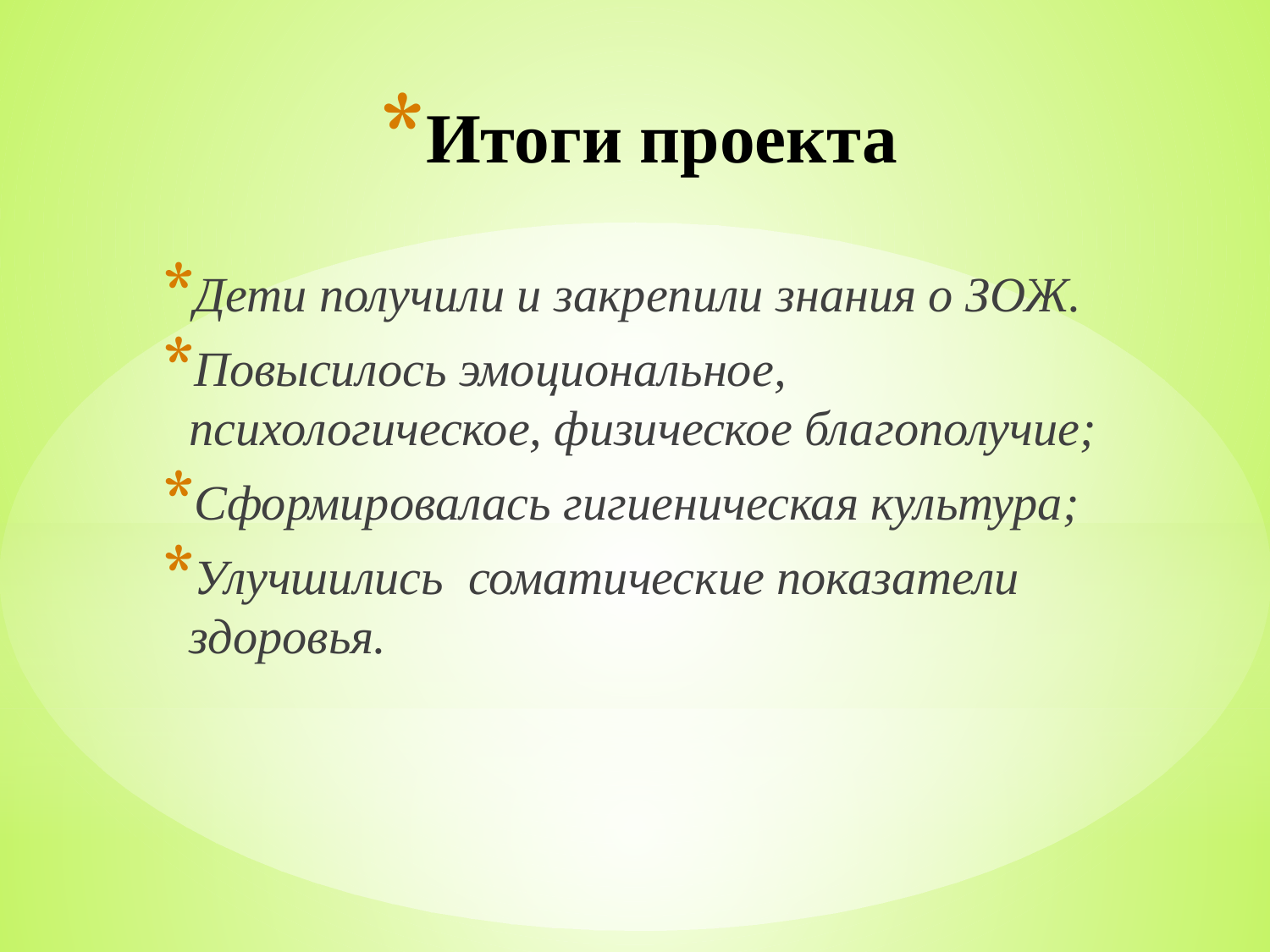

# Итоги проекта
Дети получили и закрепили знания о ЗОЖ.
Повысилось эмоциональное, психологическое, физическое благополучие;
Сформировалась гигиеническая культура;
Улучшились  соматические показатели здоровья.